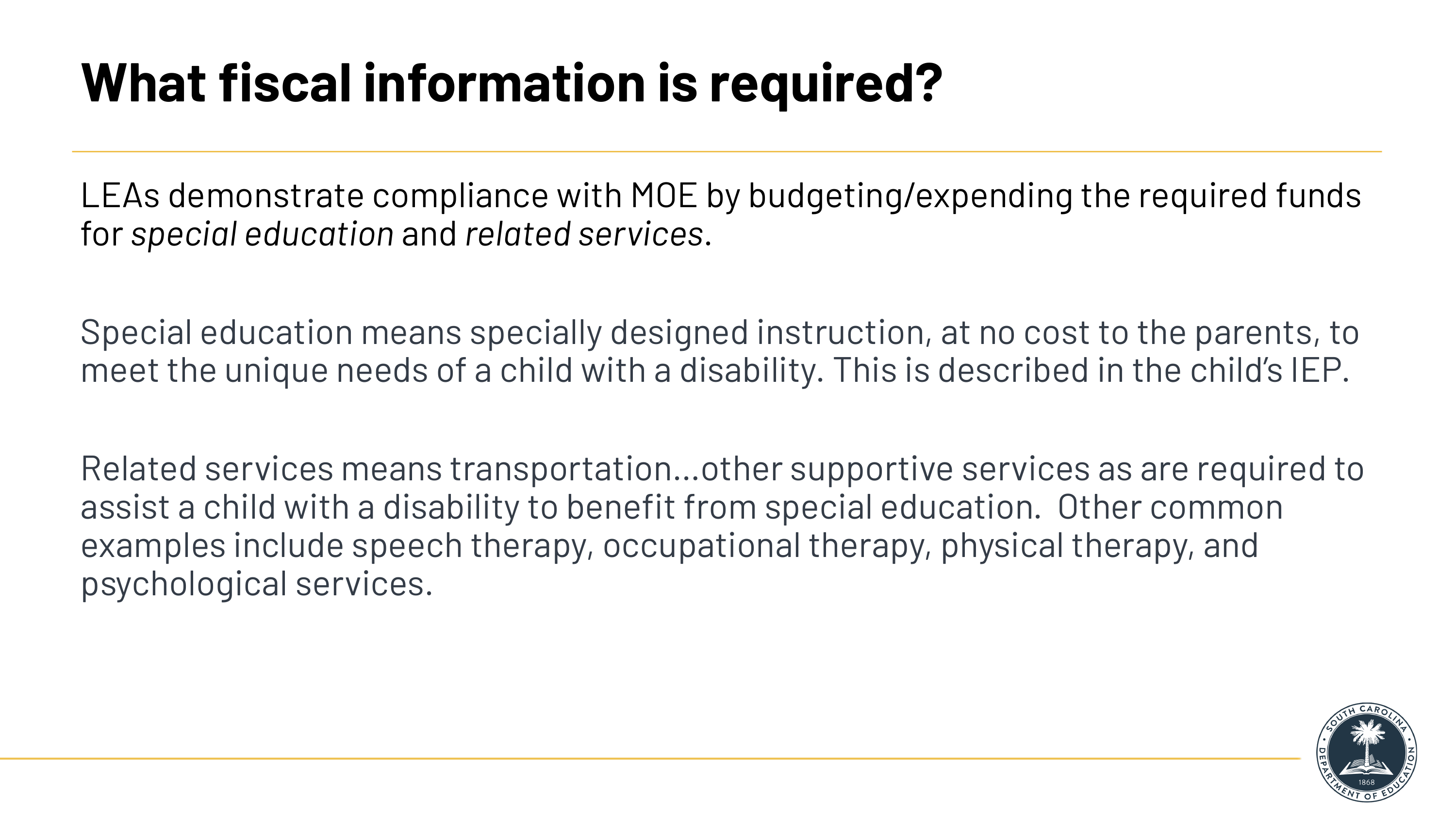

# What fiscal information is required?
LEAs demonstrate compliance with MOE by budgeting/expending the required funds for special education and related services.

Special education means specially designed instruction, at no cost to the parents, to meet the unique needs of a child with a disability. This is described in the child’s IEP.

Related services means transportation…other supportive services as are required to assist a child with a disability to benefit from special education.  Other common examples include speech therapy, occupational therapy, physical therapy, and psychological services.